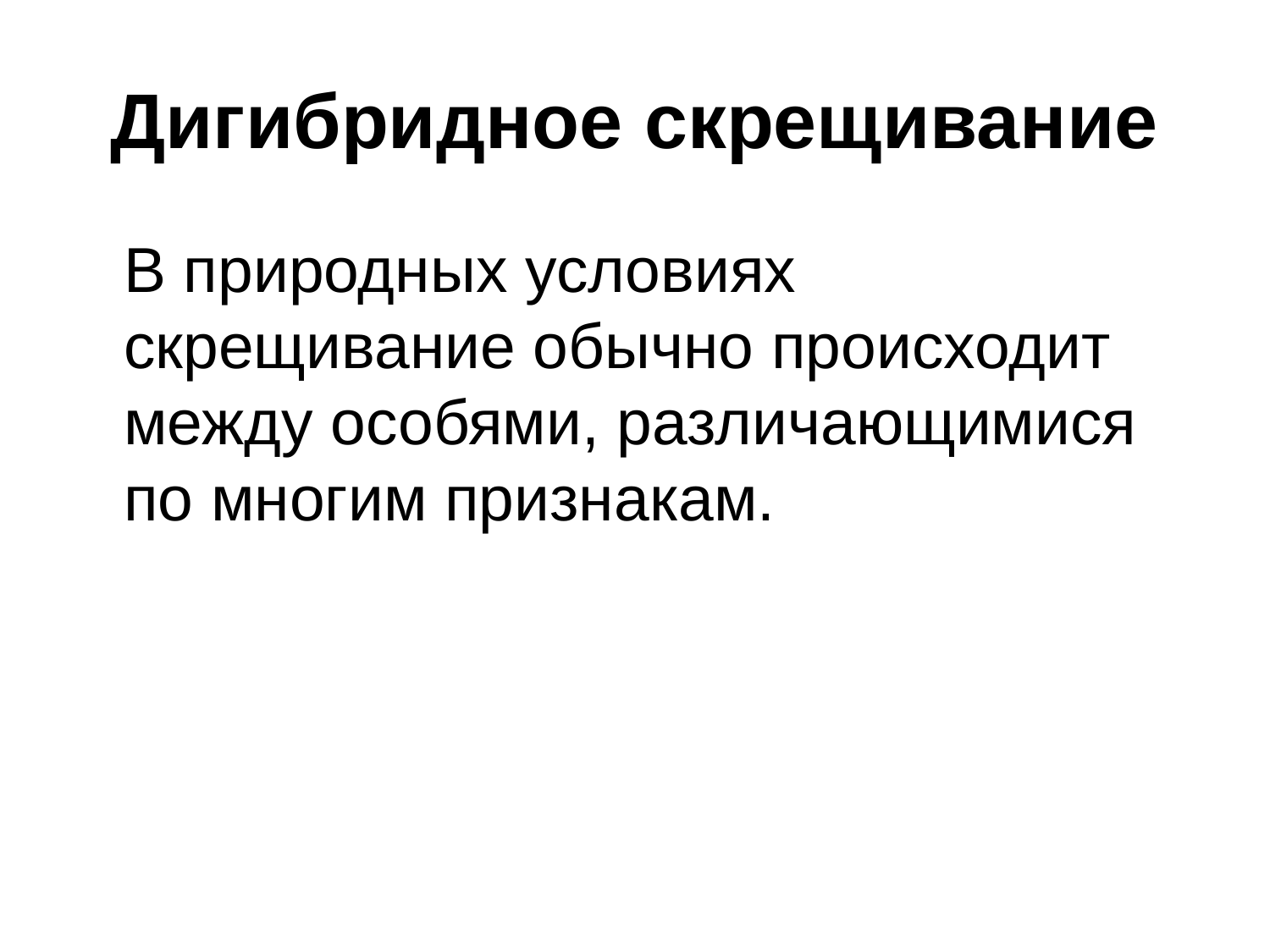

# Дигибридное скрещивание
	В природных условиях скрещивание обычно происходит между особями, различающимися по многим признакам.